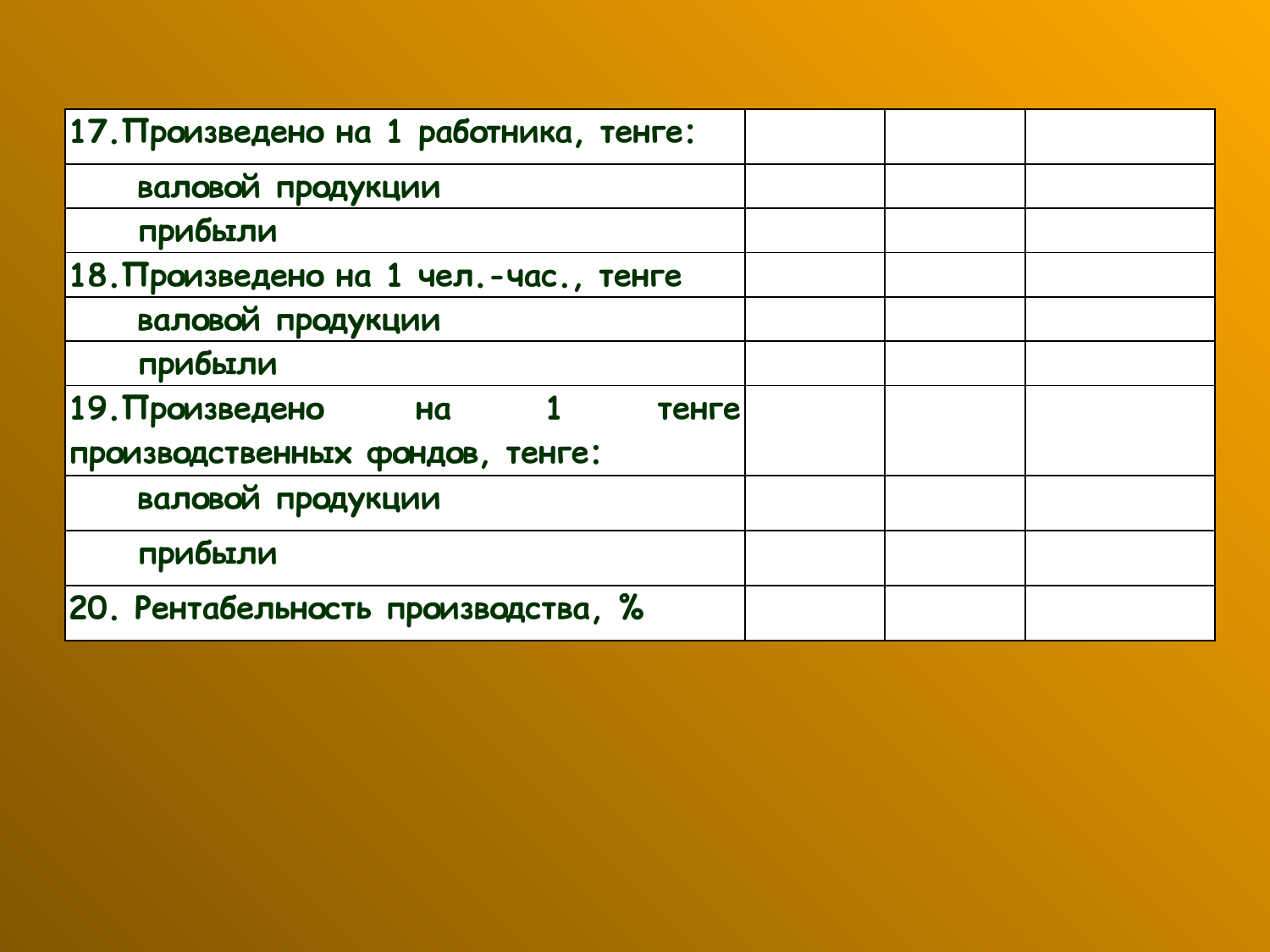

| 17.Произведено на 1 работника, тенге: |  |  |  |
| --- | --- | --- | --- |
| валовой продукции |  |  |  |
| прибыли |  |  |  |
| 18.Произведено на 1 чел.-час., тенге |  |  |  |
| валовой продукции |  |  |  |
| прибыли |  |  |  |
| 19.Произведено на 1 тенге производственных фондов, тенге: |  |  |  |
| валовой продукции |  |  |  |
| прибыли |  |  |  |
| 20. Рентабельность производства, % |  |  |  |